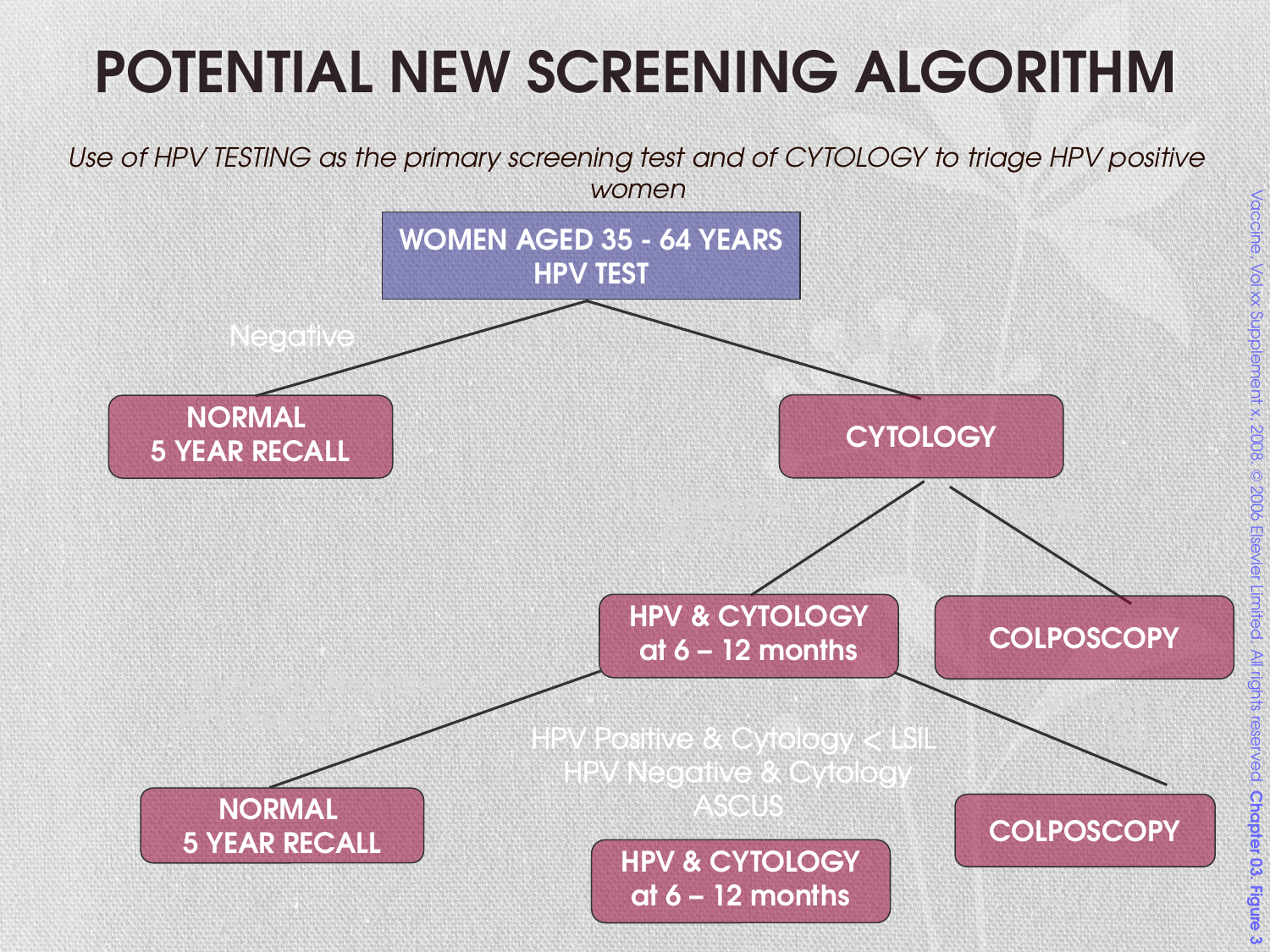

POTENTIAL NEW SCREENING ALGORITHM
Use of HPV TESTING as the primary screening test and of CYTOLOGY to triage HPV positive women
WOMEN AGED 35 - 64 YEARS
HPV TEST

Negative
Positive
CYTOLOGY
NORMAL
5 YEAR RECALL

Normal or
ASCUS
≥ LSIL

Vaccine, Vol xx Supplement x, 2008. © 2006 Elsevier Limited. All rights reserved. Chapter 03. Figure 3
HPV & CYTOLOGY
at 6 – 12 months
COLPOSCOPY
         Cytology Negative
HPV Negative

Cytology ≥
        LSIL
HPV Positive & Cytology < LSIL
HPV Negative & Cytology
ASCUS

NORMAL
5 YEAR RECALL
COLPOSCOPY
HPV & CYTOLOGY
at 6 – 12 months